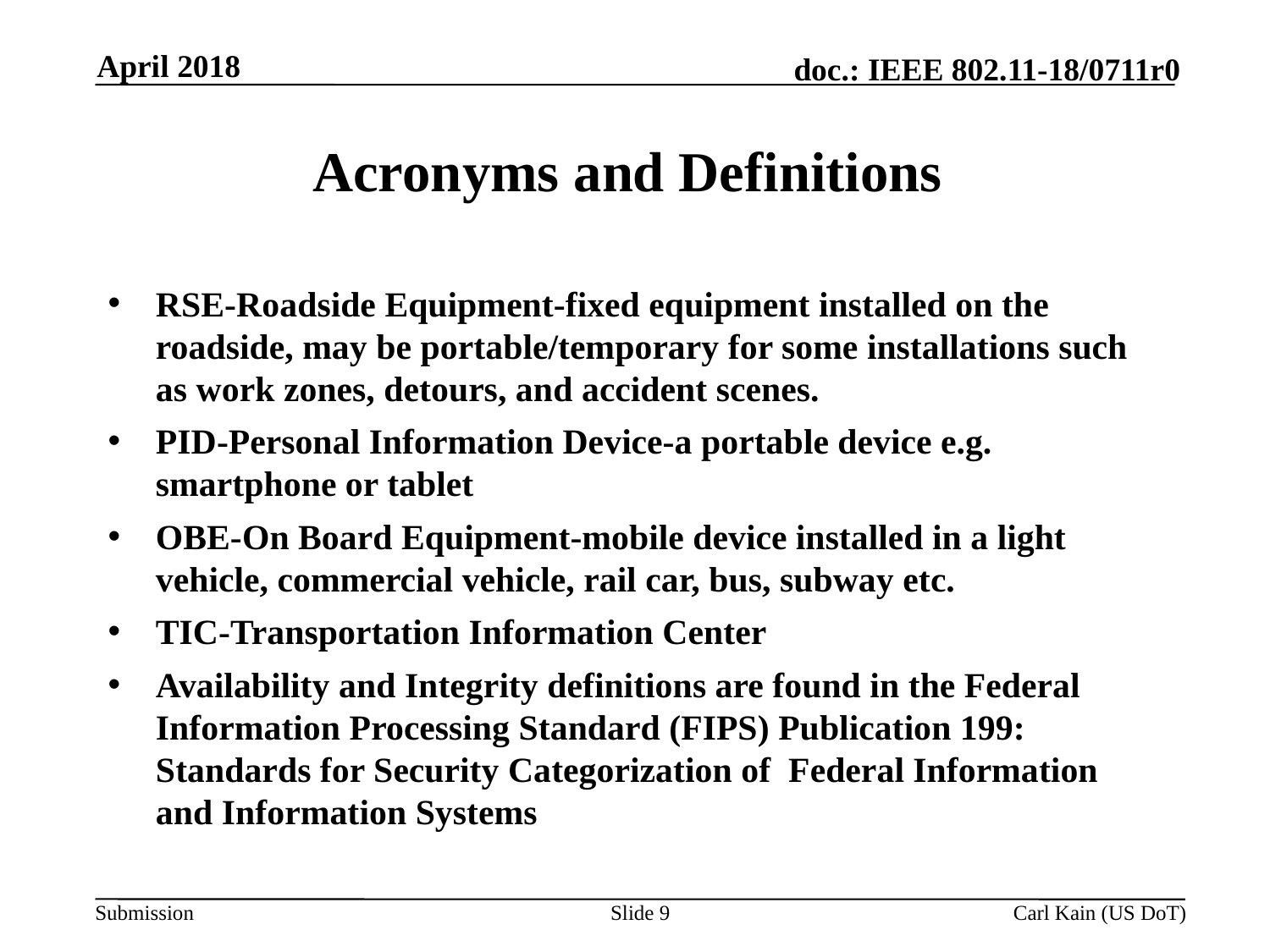

April 2018
# Acronyms and Definitions
RSE-Roadside Equipment-fixed equipment installed on the roadside, may be portable/temporary for some installations such as work zones, detours, and accident scenes.
PID-Personal Information Device-a portable device e.g. smartphone or tablet
OBE-On Board Equipment-mobile device installed in a light vehicle, commercial vehicle, rail car, bus, subway etc.
TIC-Transportation Information Center
Availability and Integrity definitions are found in the Federal Information Processing Standard (FIPS) Publication 199: Standards for Security Categorization of  Federal Information and Information Systems
Slide 9
Carl Kain (US DoT)